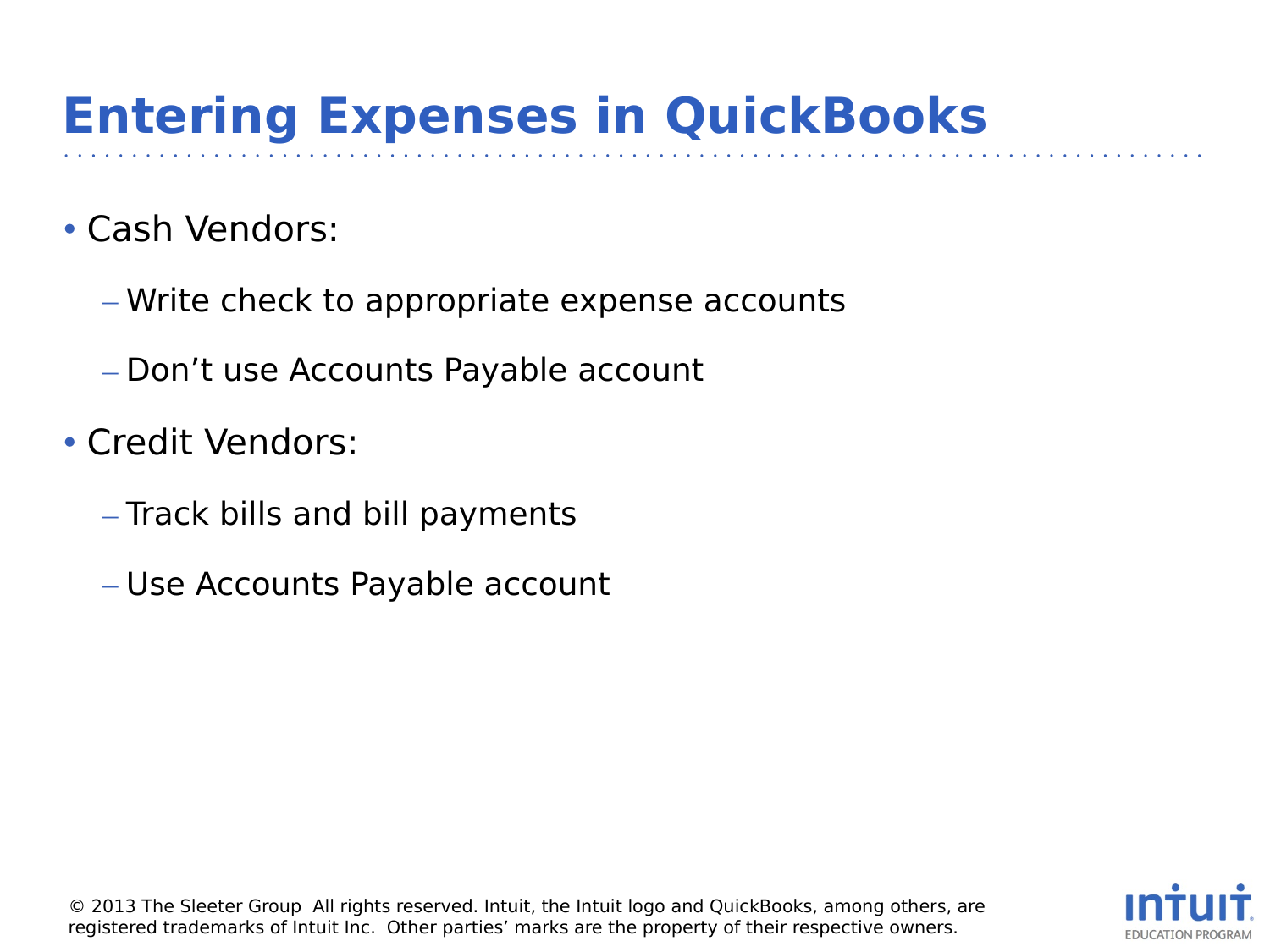

# Entering Expenses in QuickBooks
Cash Vendors:
Write check to appropriate expense accounts
Don’t use Accounts Payable account
Credit Vendors:
Track bills and bill payments
Use Accounts Payable account